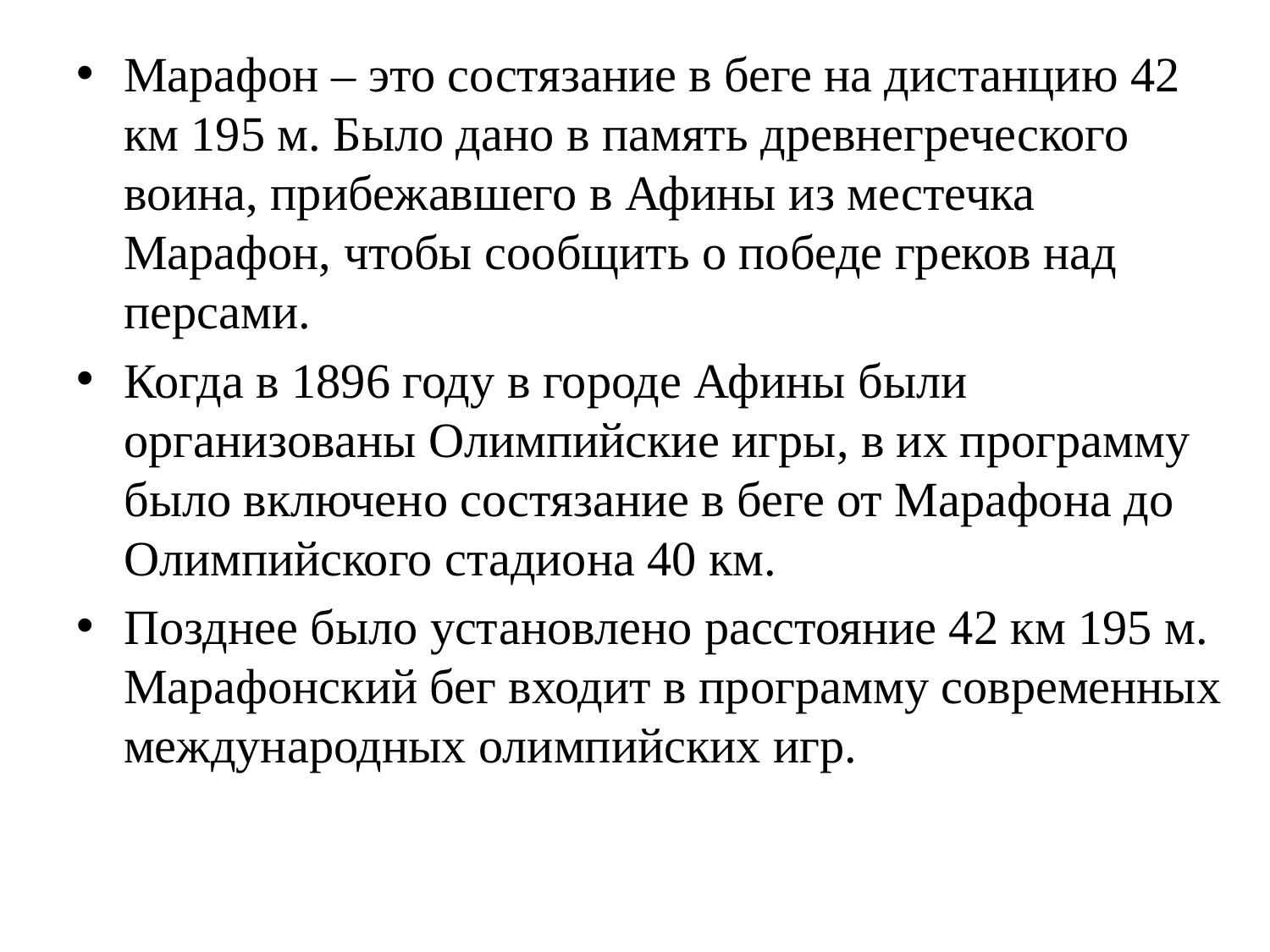

Марафон – это состязание в беге на дистанцию 42 км 195 м. Было дано в память древнегреческого воина, прибежавшего в Афины из местечка Марафон, чтобы сообщить о победе греков над персами.
Когда в 1896 году в городе Афины были организованы Олимпийские игры, в их программу было включено состязание в беге от Марафона до Олимпийского стадиона 40 км.
Позднее было установлено расстояние 42 км 195 м. Марафонский бег входит в программу современных международных олимпийских игр.